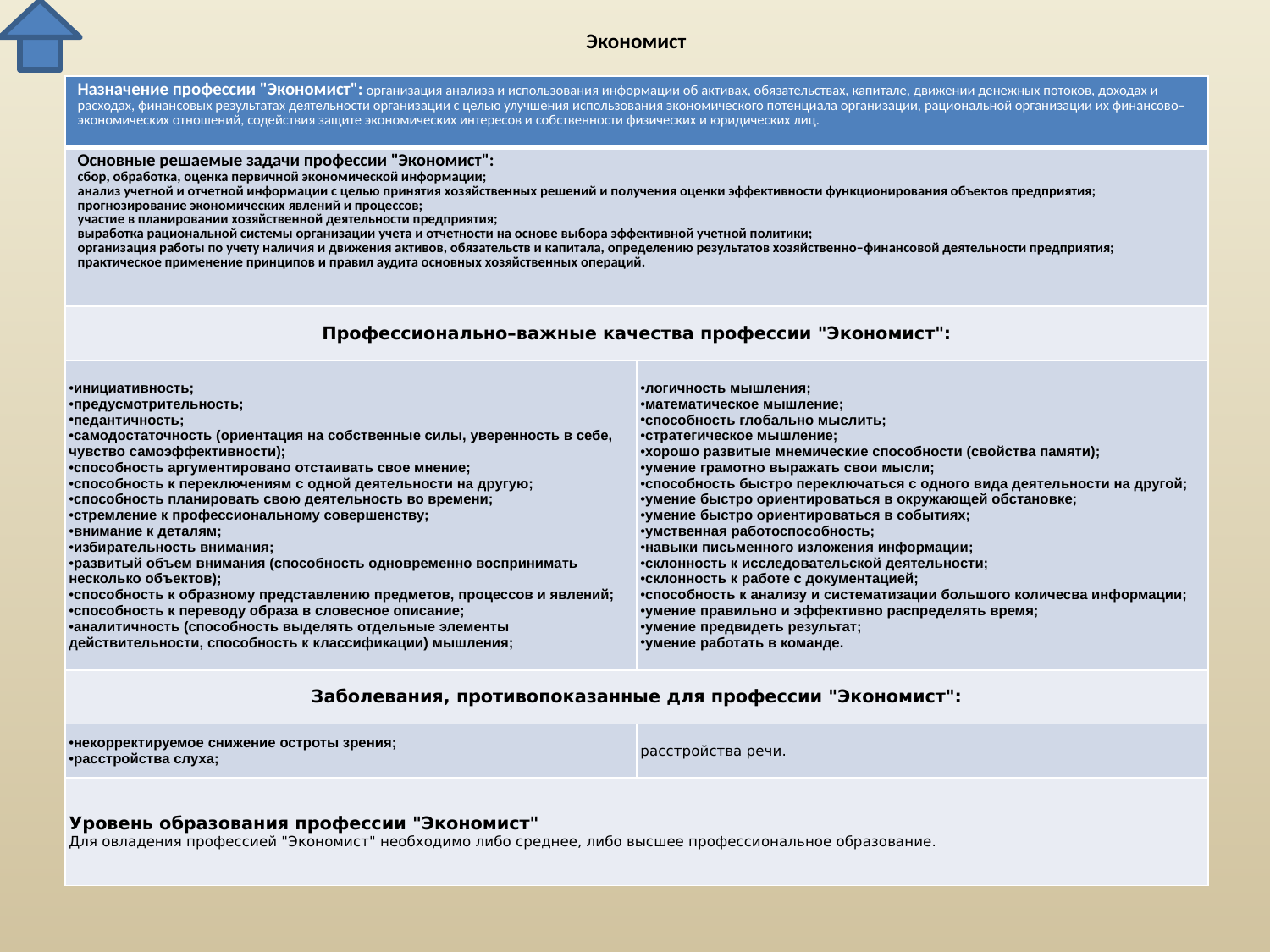

# Экономист
| Назначение профессии "Экономист": организация анализа и использования информации об активах, обязательствах, капитале, движении денежных потоков, доходах и расходах, финансовых результатах деятельности организации с целью улучшения использования экономического потенциала организации, рациональной организации их финансово–экономических отношений, содействия защите экономических интересов и собственности физических и юридических лиц. |  |
| --- | --- |
| Основные решаемые задачи профессии "Экономист": сбор, обработка, оценка первичной экономической информации; анализ учетной и отчетной информации с целью принятия хозяйственных решений и получения оценки эффективности функционирования объектов предприятия; прогнозирование экономических явлений и процессов; участие в планировании хозяйственной деятельности предприятия; выработка рациональной системы организации учета и отчетности на основе выбора эффективной учетной политики; организация работы по учету наличия и движения активов, обязательств и капитала, определению результатов хозяйственно–финансовой деятельности предприятия; практическое применение принципов и правил аудита основных хозяйственных операций. |  |
| Профессионально–важные качества профессии "Экономист": |  |
| инициативность; предусмотрительность; педантичность; самодостаточность (ориентация на собственные силы, уверенность в себе, чувство самоэффективности); способность аргументировано отстаивать свое мнение; способность к переключениям с одной деятельности на другую; способность планировать свою деятельность во времени; стремление к профессиональному совершенству; внимание к деталям; избирательность внимания; развитый объем внимания (способность одновременно воспринимать несколько объектов); способность к образному представлению предметов, процессов и явлений; способность к переводу образа в словесное описание; аналитичность (способность выделять отдельные элементы действительности, способность к классификации) мышления; | логичность мышления; математическое мышление; способность глобально мыслить; стратегическое мышление; хорошо развитые мнемические способности (свойства памяти); умение грамотно выражать свои мысли; способность быстро переключаться с одного вида деятельности на другой; умение быстро ориентироваться в окружающей обстановке; умение быстро ориентироваться в событиях; умственная работоспособность; навыки письменного изложения информации; склонность к исследовательской деятельности; склонность к работе с документацией; способность к анализу и систематизации большого количесва информации; умение правильно и эффективно распределять время; умение предвидеть результат; умение работать в команде. |
| Заболевания, противопоказанные для профессии "Экономист": |  |
| некорректируемое снижение остроты зрения; расстройства слуха; | расстройства речи. |
| Уровень образования профессии "Экономист" Для овладения профессией "Экономист" необходимо либо среднее, либо высшее профессиональное образование. |  |